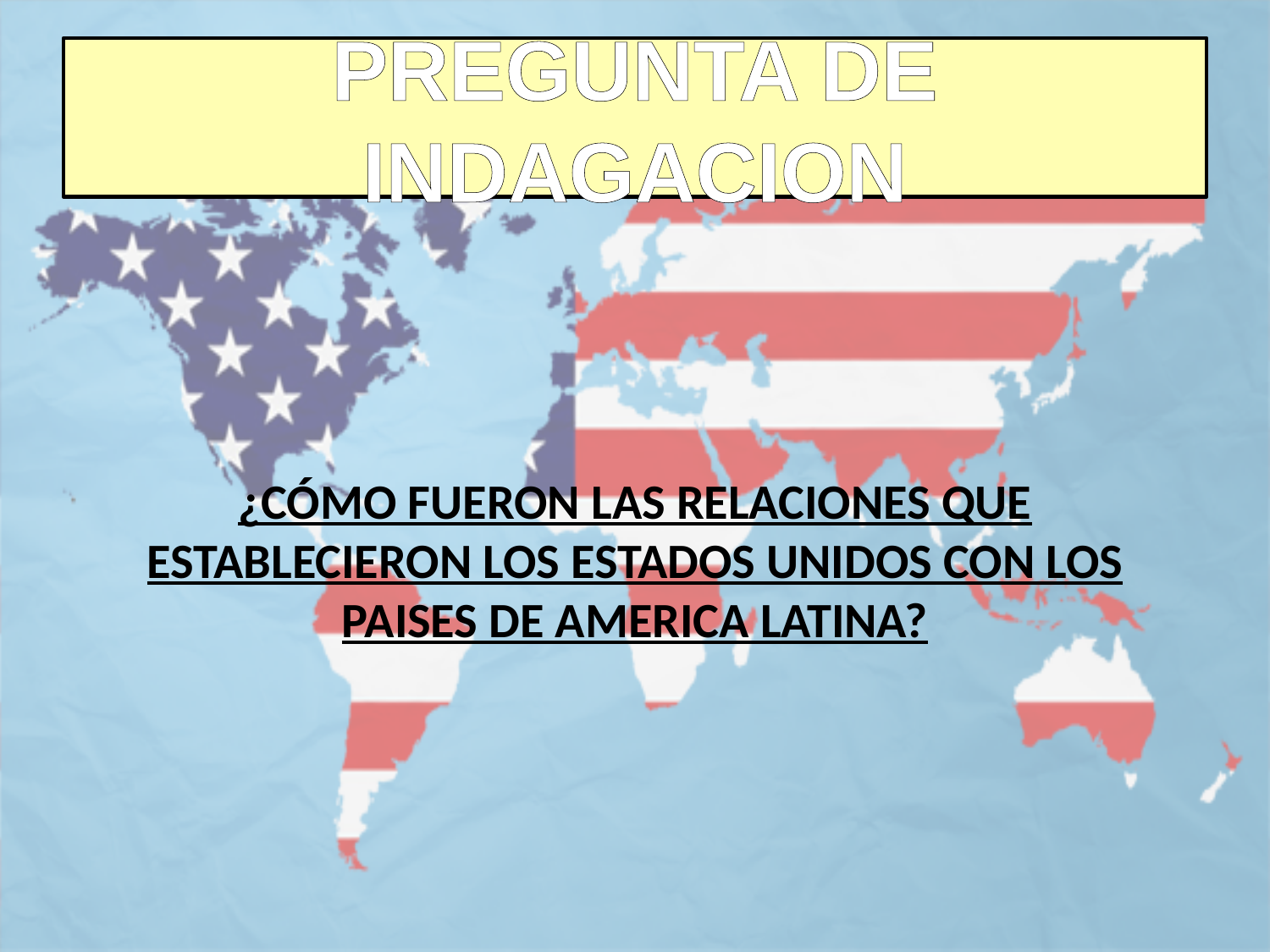

# PREGUNTA DE INDAGACION
¿CÓMO FUERON LAS RELACIONES QUE ESTABLECIERON LOS ESTADOS UNIDOS CON LOS PAISES DE AMERICA LATINA?